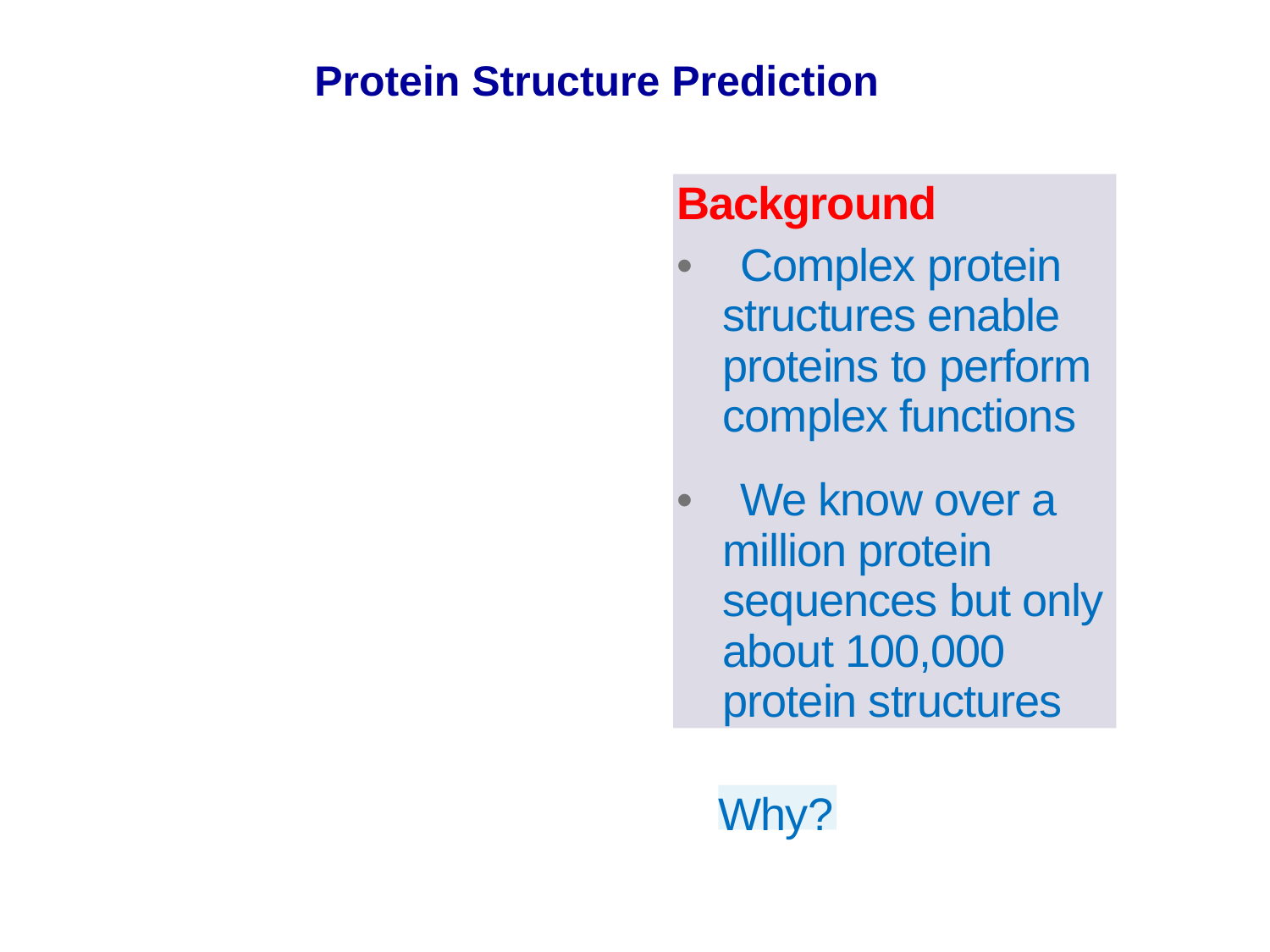

Protein Structure Prediction
Background
•    Complex protein structures enable proteins to perform complex functions
•    We know over a million protein sequences but only about 100,000 protein structures
Why?